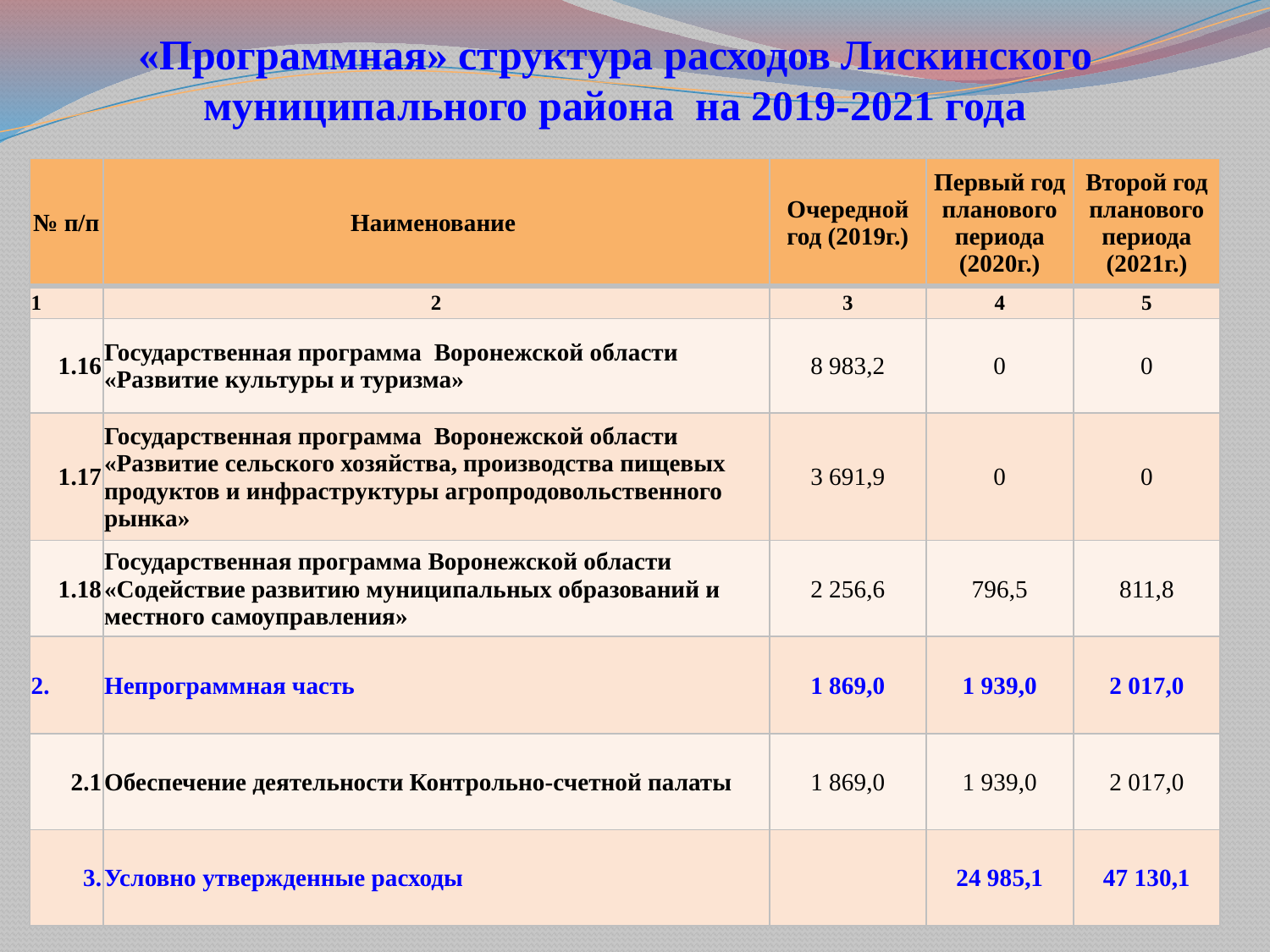

# «Программная» структура расходов Лискинского муниципального района  на 2019-2021 года
| № п/п | Наименование | Очередной год (2019г.) | Первый год планового периода (2020г.) | Второй год планового периода (2021г.) |
| --- | --- | --- | --- | --- |
| 1 | 2 | 3 | 4 | 5 |
| 1.16 | Государственная программа Воронежской области «Развитие культуры и туризма» | 8 983,2 | 0 | 0 |
| 1.17 | Государственная программа Воронежской области «Развитие сельского хозяйства, производства пищевых продуктов и инфраструктуры агропродовольственного рынка» | 3 691,9 | 0 | 0 |
| 1.18 | Государственная программа Воронежской области «Содействие развитию муниципальных образований и местного самоуправления» | 2 256,6 | 796,5 | 811,8 |
| 2. | Непрограммная часть | 1 869,0 | 1 939,0 | 2 017,0 |
| 2.1 | Обеспечение деятельности Контрольно-счетной палаты | 1 869,0 | 1 939,0 | 2 017,0 |
| 3. | Условно утвержденные расходы |  | 24 985,1 | 47 130,1 |